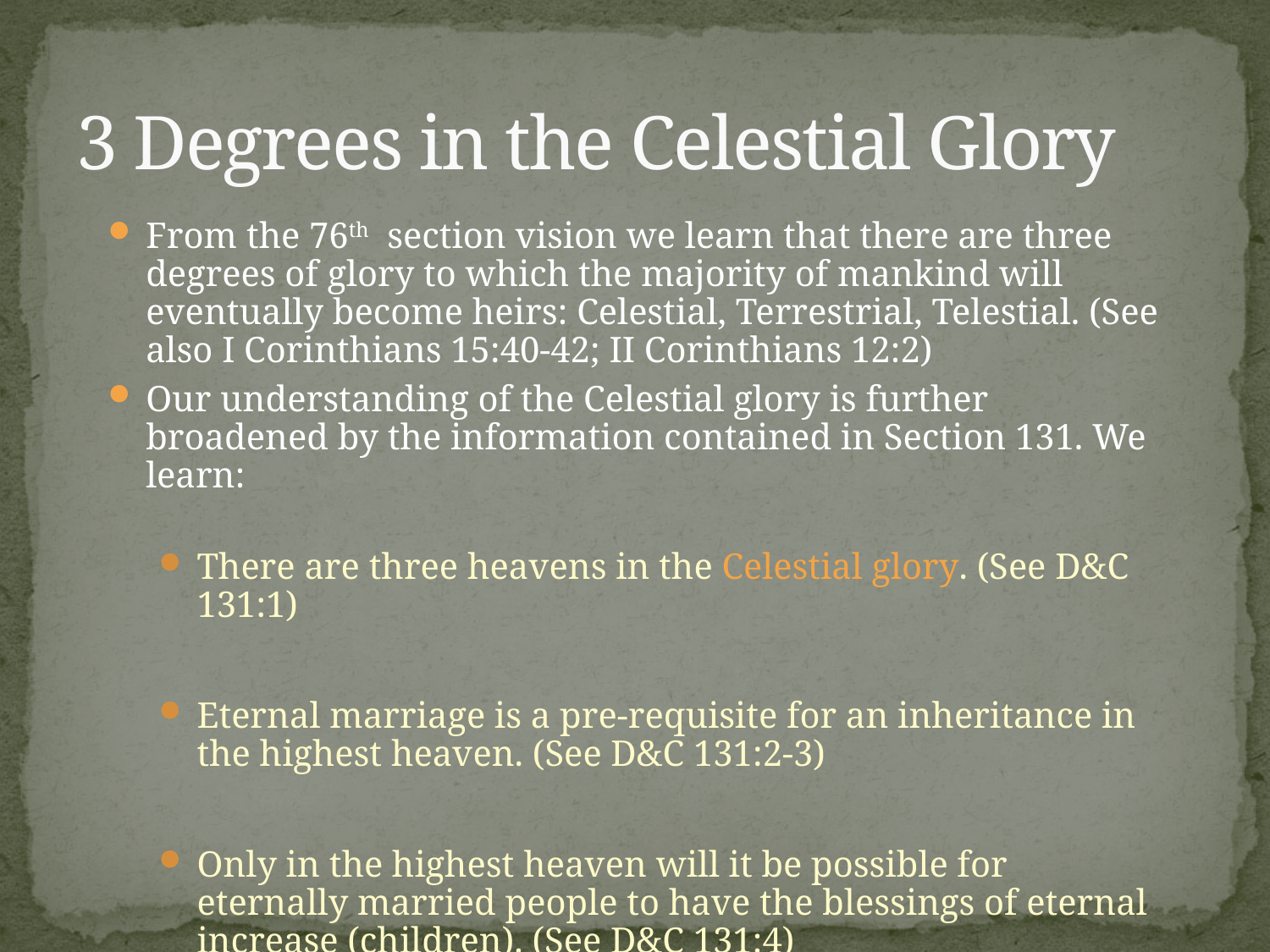

# 3 Degrees in the Celestial Glory
From the 76th  section vision we learn that there are three degrees of glory to which the majority of mankind will eventually become heirs: Celestial, Terrestrial, Telestial. (See also I Corinthians 15:40-42; II Corinthians 12:2)
Our understanding of the Celestial glory is further broadened by the information contained in Section 131. We learn:

There are three heavens in the Celestial glory. (See D&C 131:1)

Eternal marriage is a pre-requisite for an inheritance in the highest heaven. (See D&C 131:2-3)

Only in the highest heaven will it be possible for eternally married people to have the blessings of eternal increase (children). (See D&C 131:4)